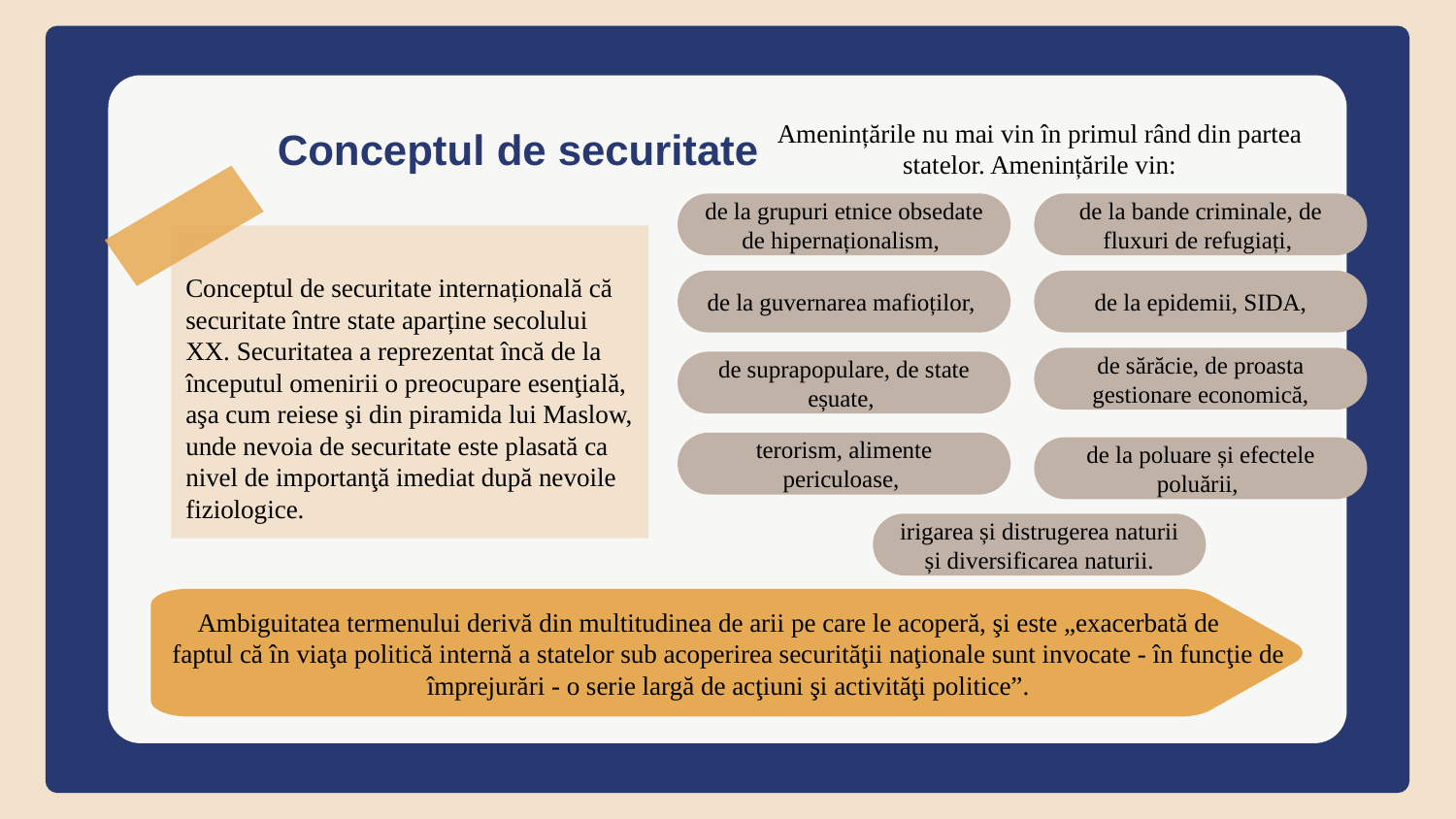

# Conceptul de securitate
Amenințările nu mai vin în primul rând din partea statelor. Amenințările vin:

de la grupuri etnice obsedate de hipernaționalism,
de la bande criminale, de fluxuri de refugiați,

Conceptul de securitate internațională că securitate între state aparține secolului XX. Securitatea a reprezentat încă de la începutul omenirii o preocupare esenţială, aşa cum reiese şi din piramida lui Maslow, unde nevoia de securitate este plasată ca nivel de importanţă imediat după nevoile fiziologice.
de la guvernarea mafioților,
de la epidemii, SIDA,
de sărăcie, de proasta gestionare economică,
de suprapopulare, de state eșuate,
terorism, alimente periculoase,
de la poluare și efectele poluării,
irigarea și distrugerea naturii și diversificarea naturii.
Ambiguitatea termenului derivă din multitudinea de arii pe care le acoperă, şi este „exacerbată de       faptul că în viaţa politică internă a statelor sub acoperirea securităţii naţionale sunt invocate - în funcţie de împrejurări - o serie largă de acţiuni şi activităţi politice”.